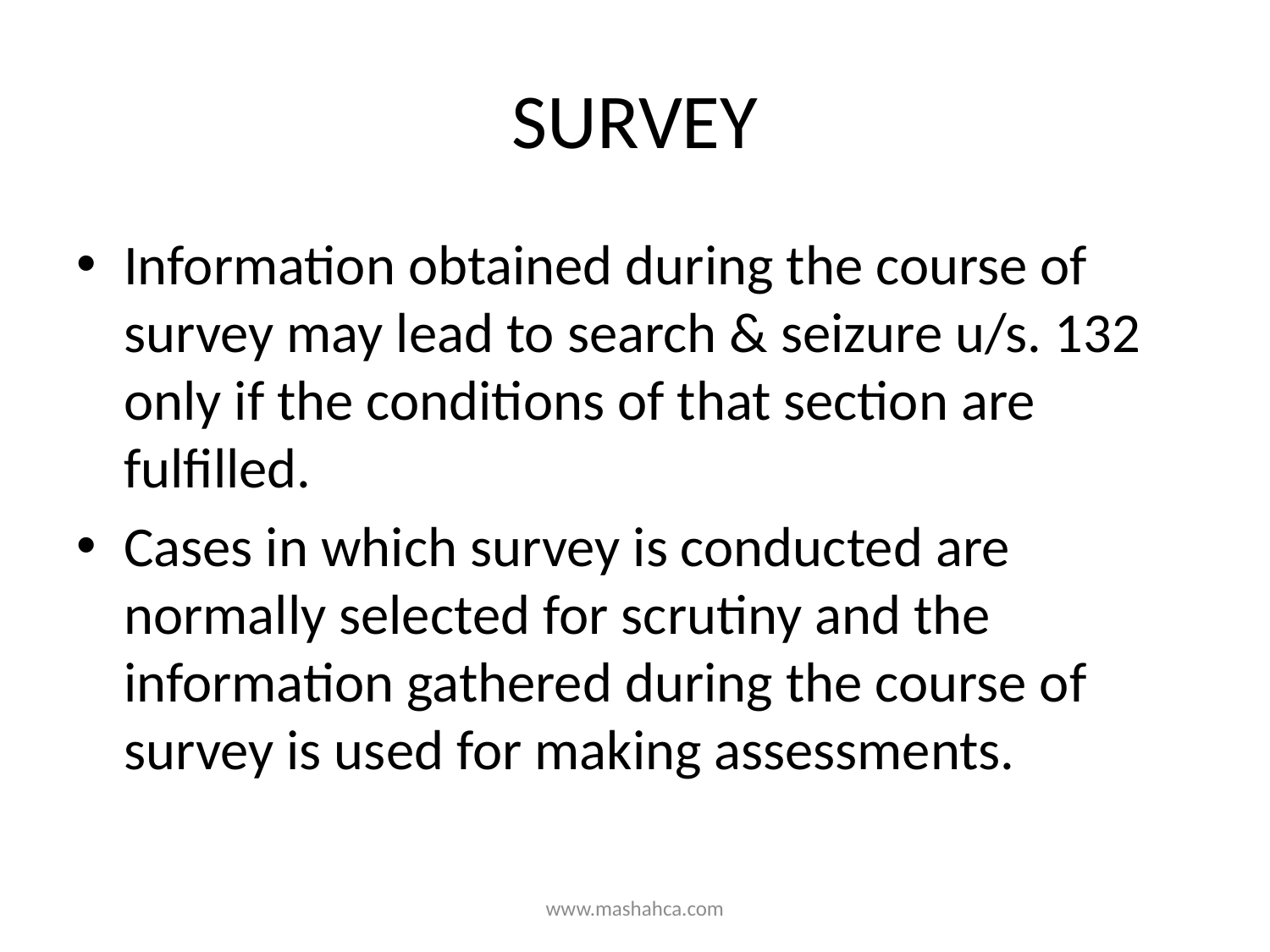

# SURVEY
Information obtained during the course of survey may lead to search & seizure u/s. 132 only if the conditions of that section are fulfilled.
Cases in which survey is conducted are normally selected for scrutiny and the information gathered during the course of survey is used for making assessments.

www.mashahca.com